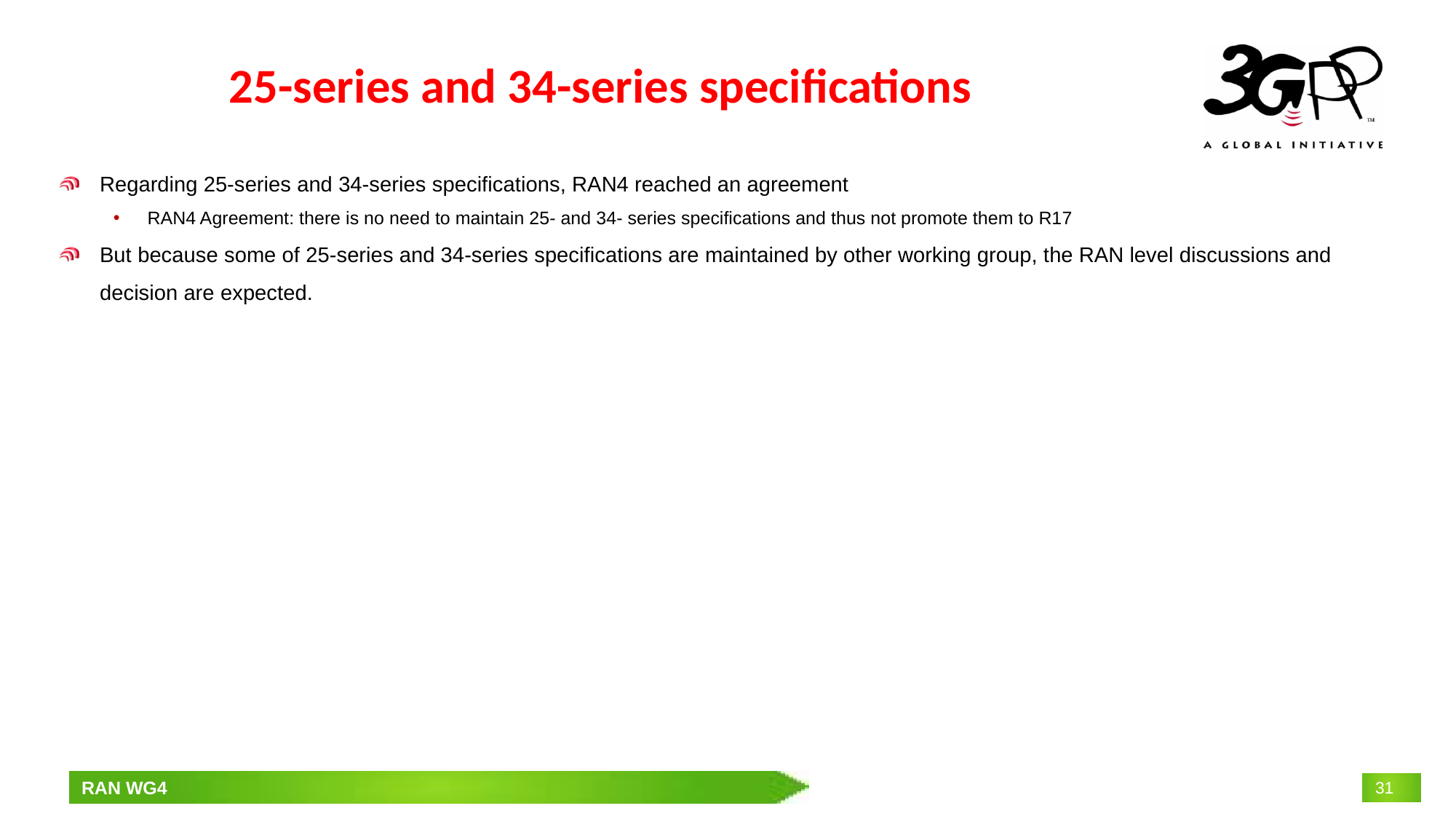

# 25-series and 34-series specifications
Regarding 25-series and 34-series specifications, RAN4 reached an agreement
RAN4 Agreement: there is no need to maintain 25- and 34- series specifications and thus not promote them to R17
But because some of 25-series and 34-series specifications are maintained by other working group, the RAN level discussions and decision are expected.